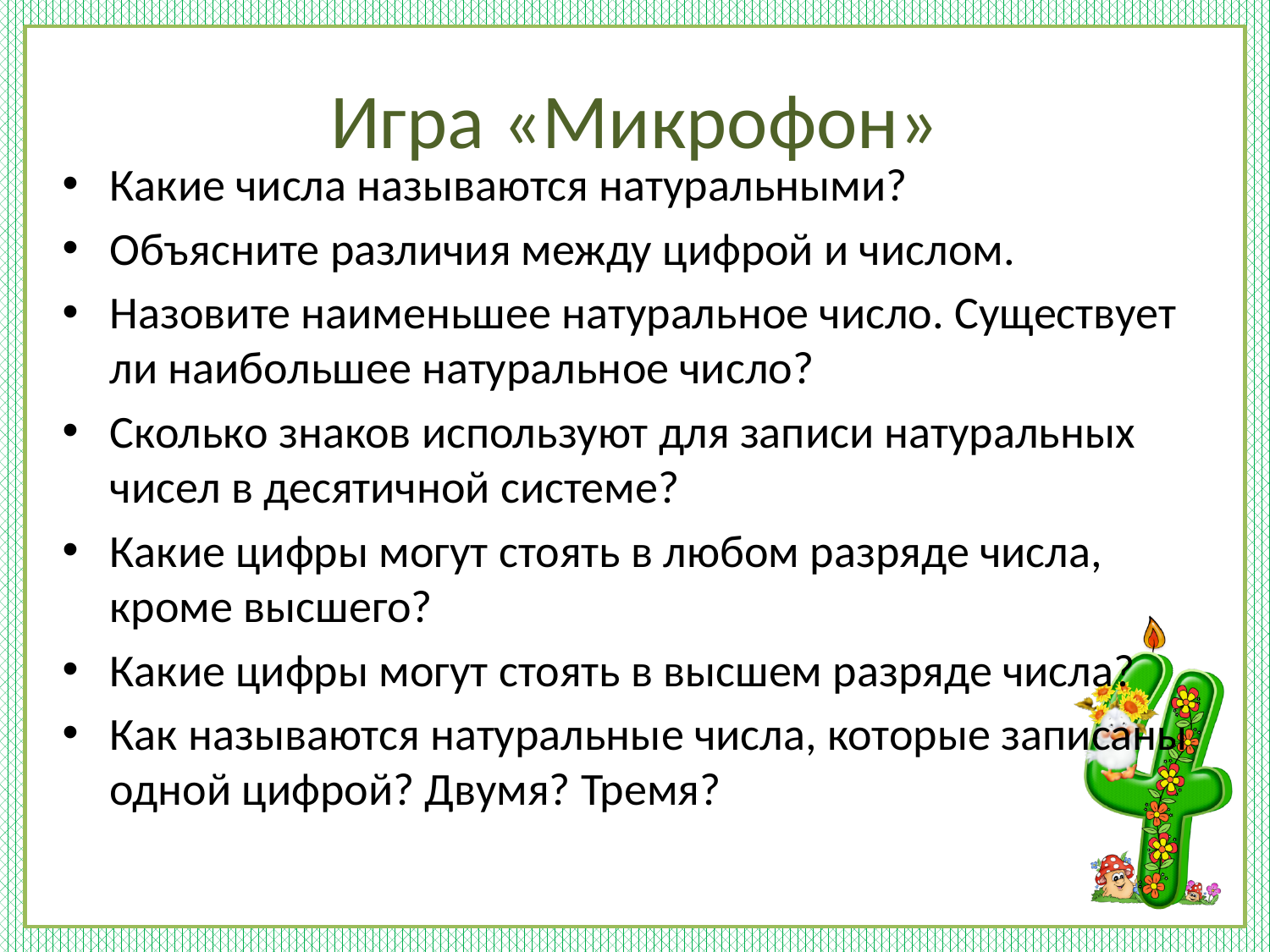

# Игра «Микрофон»
Какие числа называются натуральными?
Объясните различия между цифрой и числом.
Назовите наименьшее натуральное число. Существует ли наибольшее натуральное число?
Сколько знаков используют для записи натуральных чисел в десятичной системе?
Какие цифры могут стоять в любом разряде числа, кроме высшего?
Какие цифры могут стоять в высшем разряде числа?
Как называются натуральные числа, которые записаны одной цифрой? Двумя? Тремя?